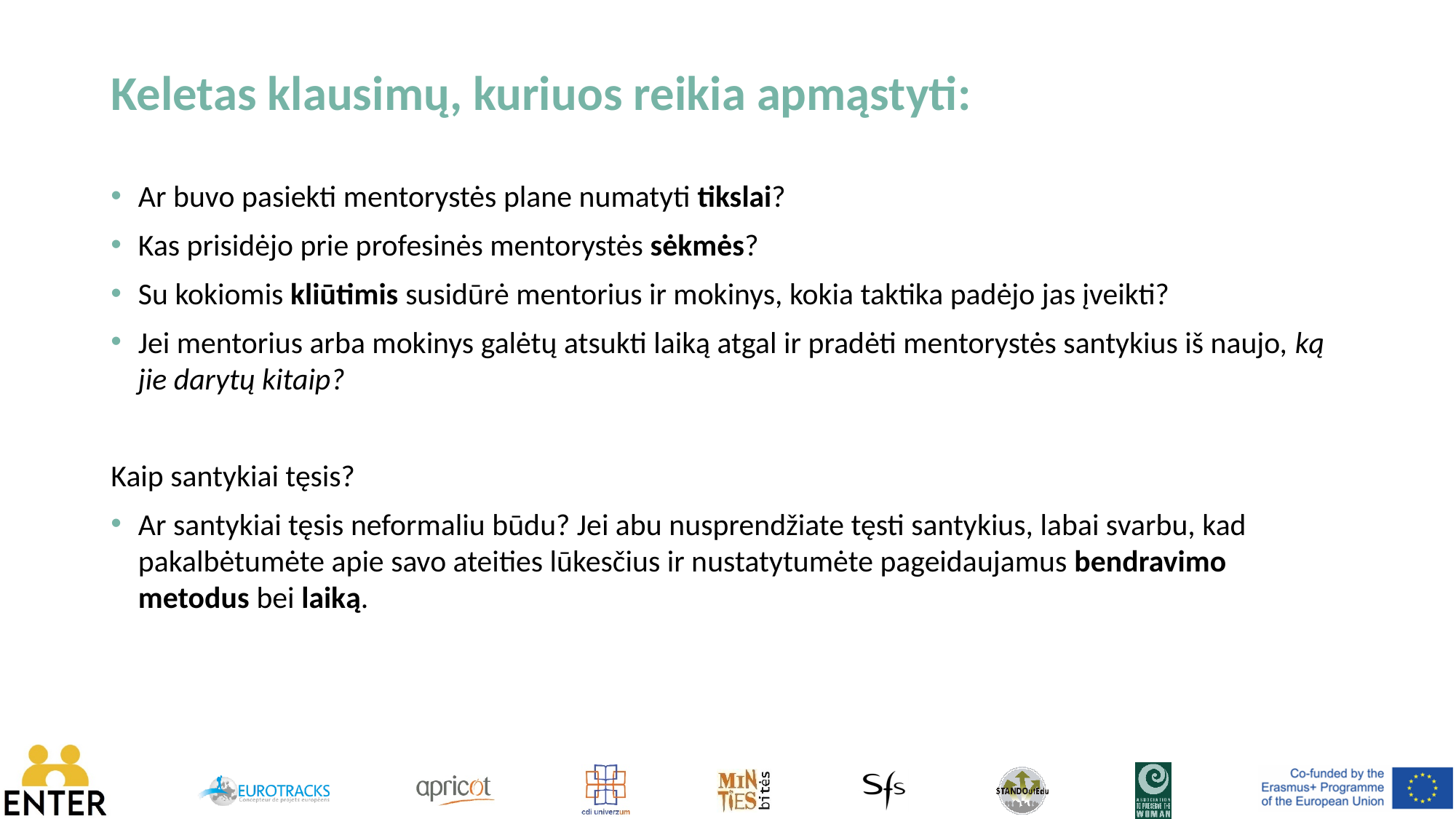

Keletas klausimų, kuriuos reikia apmąstyti:

Ar buvo pasiekti mentorystės plane numatyti tikslai?
Kas prisidėjo prie profesinės mentorystės sėkmės?
Su kokiomis kliūtimis susidūrė mentorius ir mokinys, kokia taktika padėjo jas įveikti?
Jei mentorius arba mokinys galėtų atsukti laiką atgal ir pradėti mentorystės santykius iš naujo, ką jie darytų kitaip?

Kaip santykiai tęsis?
Ar santykiai tęsis neformaliu būdu? Jei abu nusprendžiate tęsti santykius, labai svarbu, kad pakalbėtumėte apie savo ateities lūkesčius ir nustatytumėte pageidaujamus bendravimo metodus bei laiką.